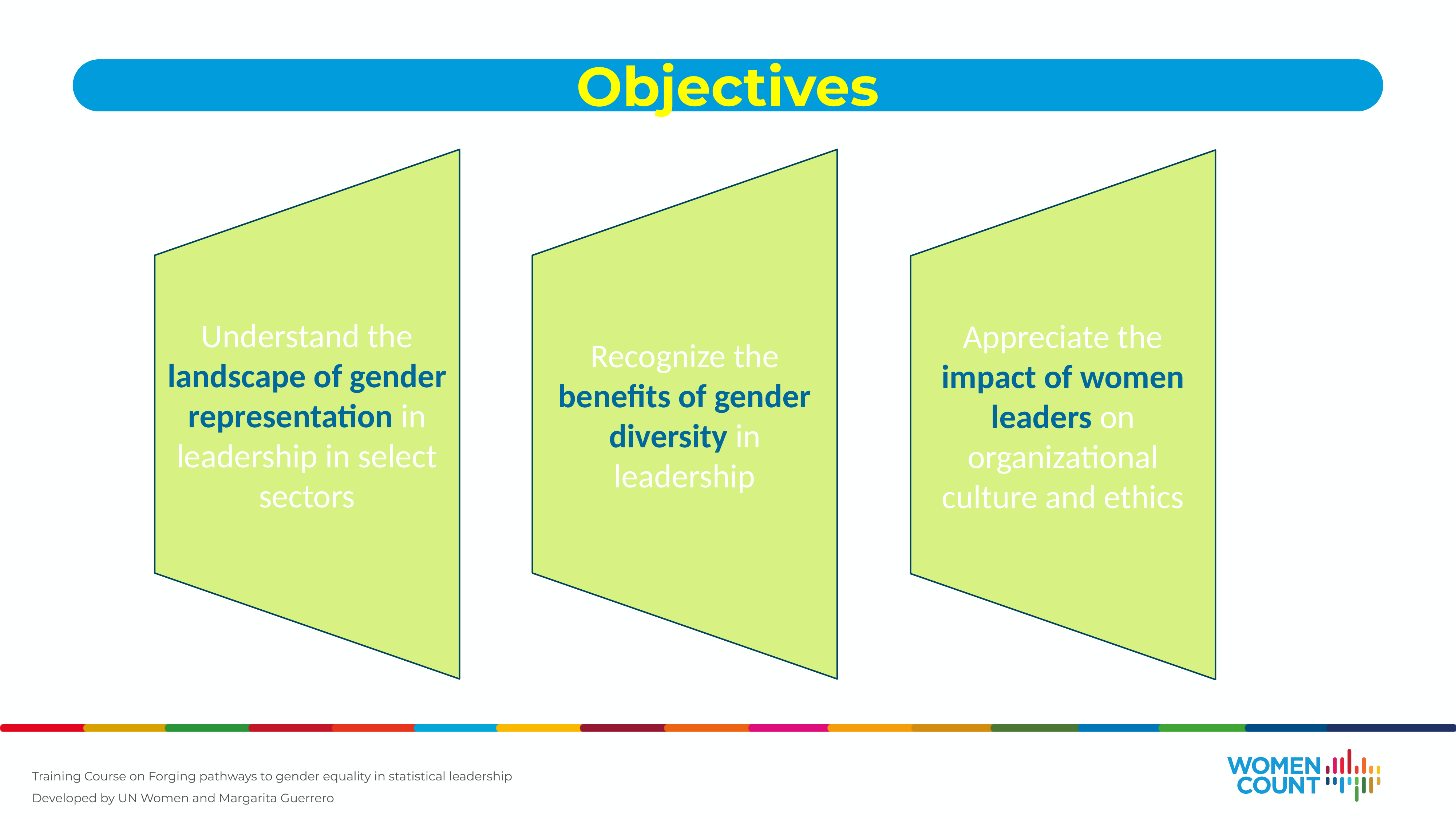

Objectives
Understand the landscape of gender representation in leadership in select sectors
Recognize the benefits of gender diversity in leadership
Appreciate the impact of women leaders on organizational culture and ethics
Training Course on Forging pathways to gender equality in statistical leadership
Developed by UN Women and Margarita Guerrero